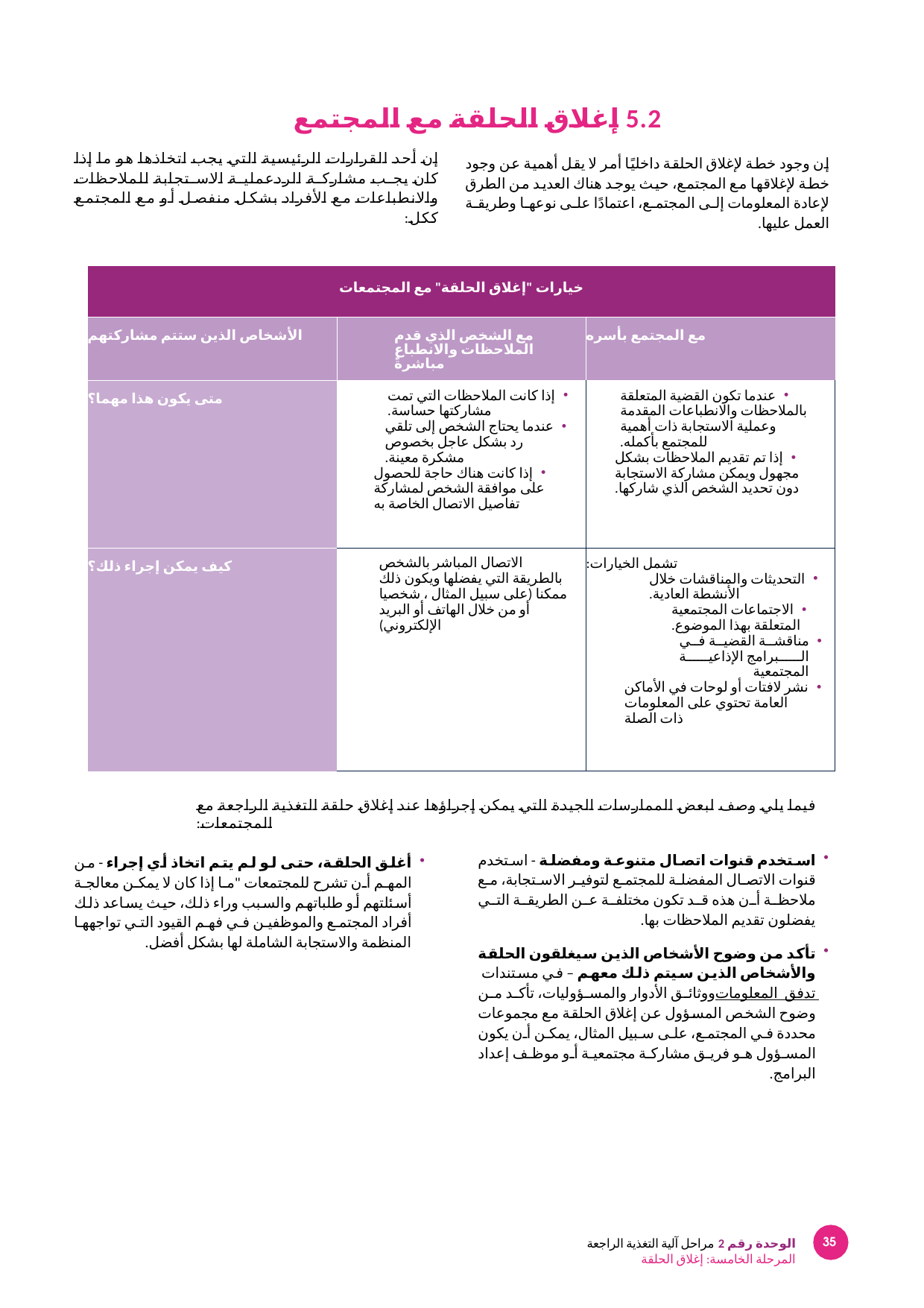

5.2 إغلاق الحلقة مع المجتمع
إن أحد القرارات الرئيسية التي يجب اتخاذها هو ما إذا كان يجب مشاركة الردعملية الاستجابة للملاحظات والانطباعات مع الأفراد بشكل منفصل أو مع المجتمع ككل:
إن وجود خطة لإغلاق الحلقة داخليًا أمر لا يقل أهمية عن وجود خطة لإغلاقها مع المجتمع، حيث يوجد هناك العديد من الطرق لإعادة المعلومات إلى المجتمع، اعتمادًا على نوعها وطريقة العمل عليها.
| خيارات "إغلاق الحلقة" مع المجتمعات |  |  |
| --- | --- | --- |
| الأشخاص الذين ستتم مشاركتهم | مع الشخص الذي قدم الملاحظات والانطباع مباشرةً | مع المجتمع بأسره |
| متى يكون هذا مهما؟ | إذا كانت الملاحظات التي تمت مشاركتها حساسة. عندما يحتاج الشخص إلى تلقي رد بشكل عاجل بخصوص مشكرة معينة. إذا كانت هناك حاجة للحصول على موافقة الشخص لمشاركة تفاصيل الاتصال الخاصة به | عندما تكون القضية المتعلقة بالملاحظات والانطباعات المقدمة وعملية الاستجابة ذات أهمية للمجتمع بأكمله. إذا تم تقديم الملاحظات بشكل مجهول ويمكن مشاركة الاستجابة دون تحديد الشخص الذي شاركها. |
| كيف يمكن إجراء ذلك؟ | الاتصال المباشر بالشخص بالطريقة التي يفضلها ويكون ذلك ممكنا (على سبيل المثال ، شخصيا أو من خلال الهاتف أو البريد الإلكتروني) | تشمل الخيارات: التحديثات والمناقشات خلال الأنشطة العادية. الاجتماعات المجتمعية المتعلقة بهذا الموضوع. مناقشة القضية في البرامج الإذاعية المجتمعية نشر لافتات أو لوحات في الأماكن العامة تحتوي على المعلومات ذات الصلة |
فيما يلي وصف لبعض الممارسات الجيدة التي يمكن إجراؤها عند إغلاق حلقة التغذية الراجعة مع المجتمعات:
استخدم قنوات اتصال متنوعة ومفضلة - استخدم قنوات الاتصال المفضلة للمجتمع لتوفير الاستجابة، مع ملاحظة أن هذه قد تكون مختلفة عن الطريقة التي يفضلون تقديم الملاحظات بها.
تأكد من وضوح الأشخاص الذين سيغلقون الحلقة والأشخاص الذين سيتم ذلك معهم – في مستندات تدفق المعلومات ووثائق الأدوار والمسؤوليات، تأكد من وضوح الشخص المسؤول عن إغلاق الحلقة مع مجموعات محددة في المجتمع، على سبيل المثال، يمكن أن يكون المسؤول هو فريق مشاركة مجتمعية أو موظف إعداد البرامج.
أغلق الحلقة، حتى لو لم يتم اتخاذ أي إجراء - من المهم أن تشرح للمجتمعات "ما إذا كان لا يمكن معالجة أسئلتهم أو طلباتهم والسبب وراء ذلك، حيث يساعد ذلك أفراد المجتمع والموظفين في فهم القيود التي تواجهها المنظمة والاستجابة الشاملة لها بشكل أفضل.

الوحدة رقم 2 مراحل آلية التغذية الراجعة
المرحلة الخامسة: إغلاق الحلقة
35